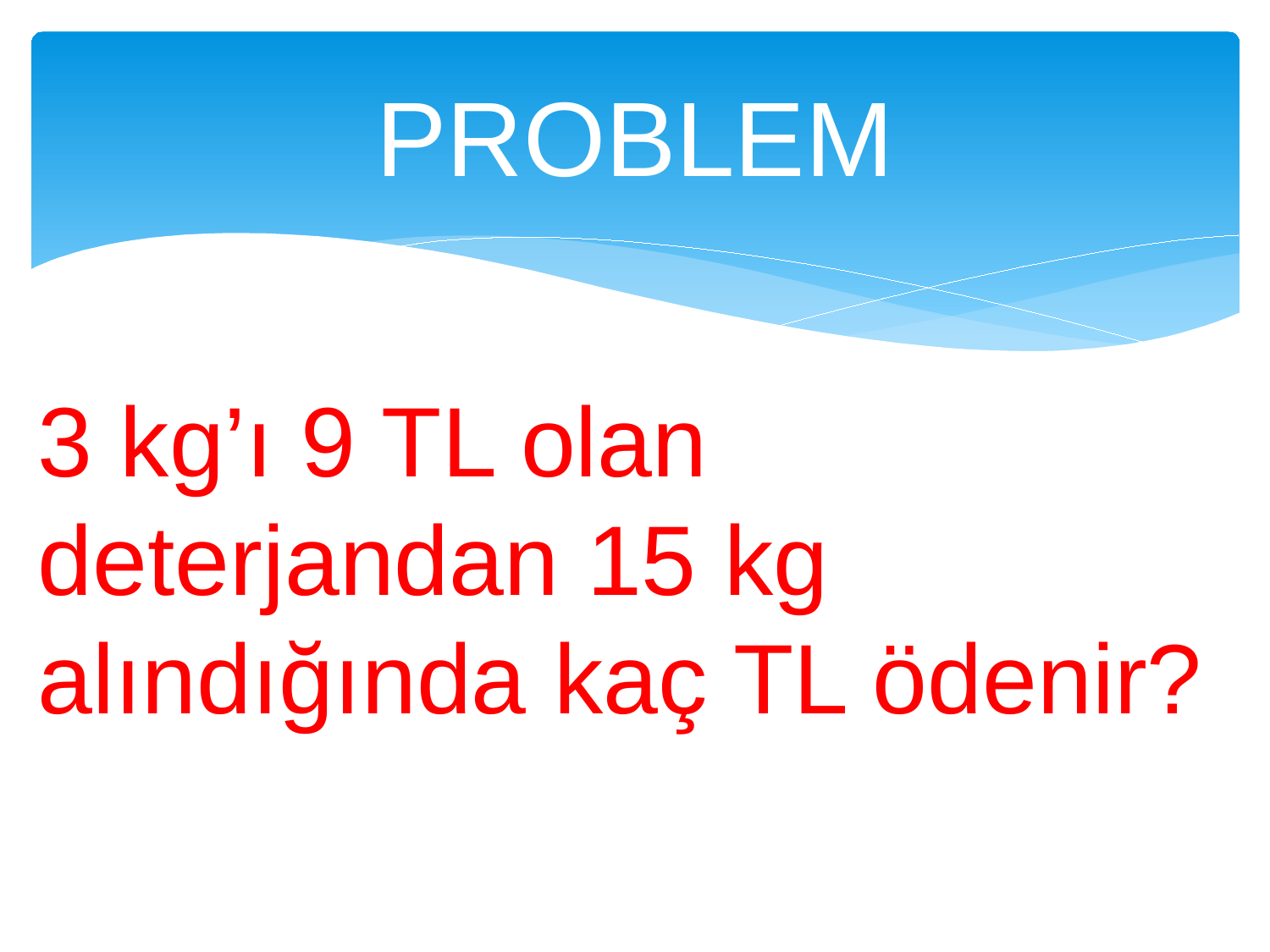

# PROBLEM
3 kg’ı 9 TL olan deterjandan 15 kg alındığında kaç TL ödenir?